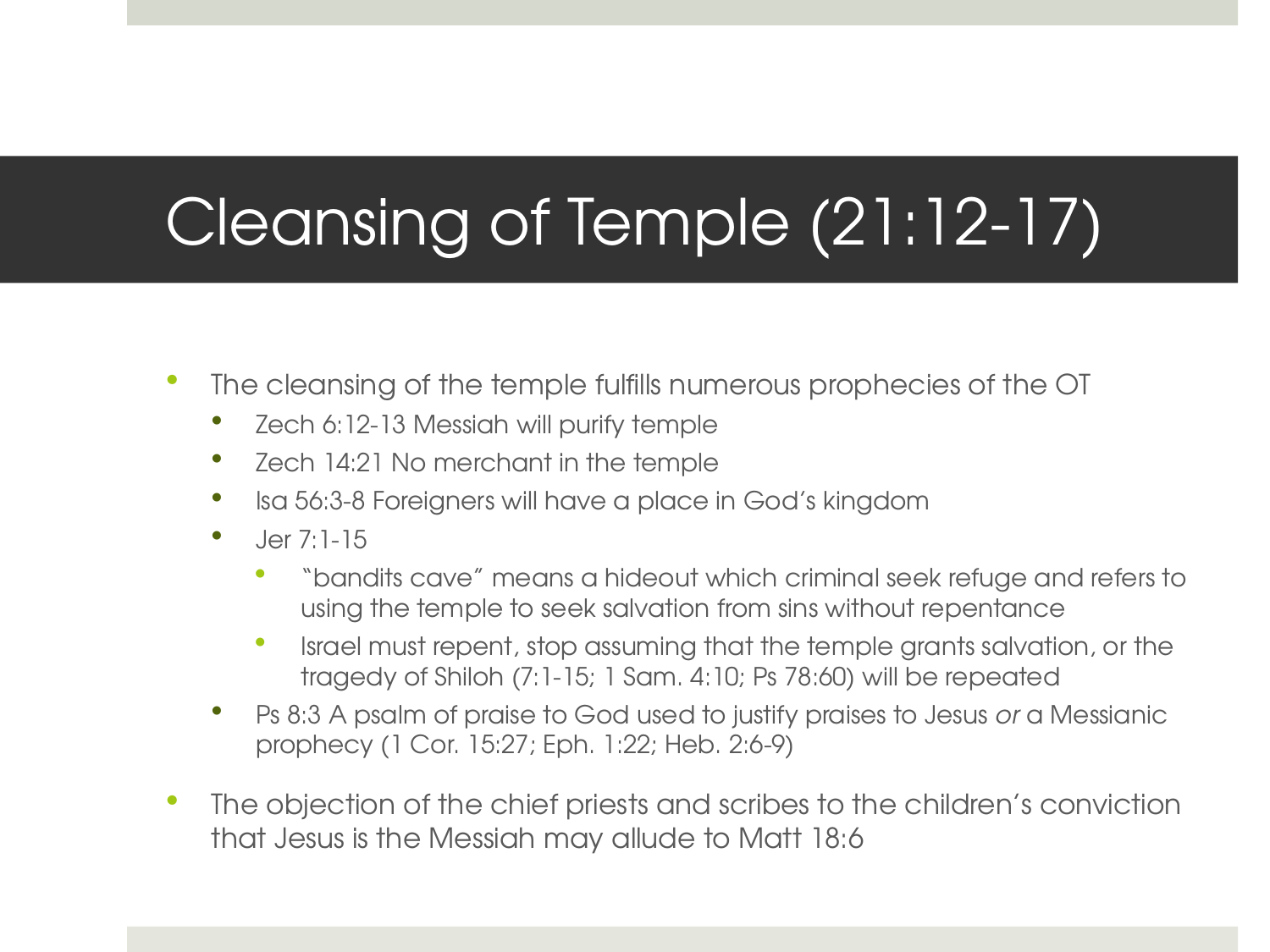

# Cleansing of Temple (21:12-17)
The cleansing of the temple fulfills numerous prophecies of the OT
Zech 6:12-13 Messiah will purify temple
Zech 14:21 No merchant in the temple
Isa 56:3-8 Foreigners will have a place in God’s kingdom
Jer 7:1-15
“bandits cave” means a hideout which criminal seek refuge and refers to using the temple to seek salvation from sins without repentance
Israel must repent, stop assuming that the temple grants salvation, or the tragedy of Shiloh (7:1-15; 1 Sam. 4:10; Ps 78:60) will be repeated
Ps 8:3 A psalm of praise to God used to justify praises to Jesus or a Messianic prophecy (1 Cor. 15:27; Eph. 1:22; Heb. 2:6-9)
The objection of the chief priests and scribes to the children’s conviction that Jesus is the Messiah may allude to Matt 18:6